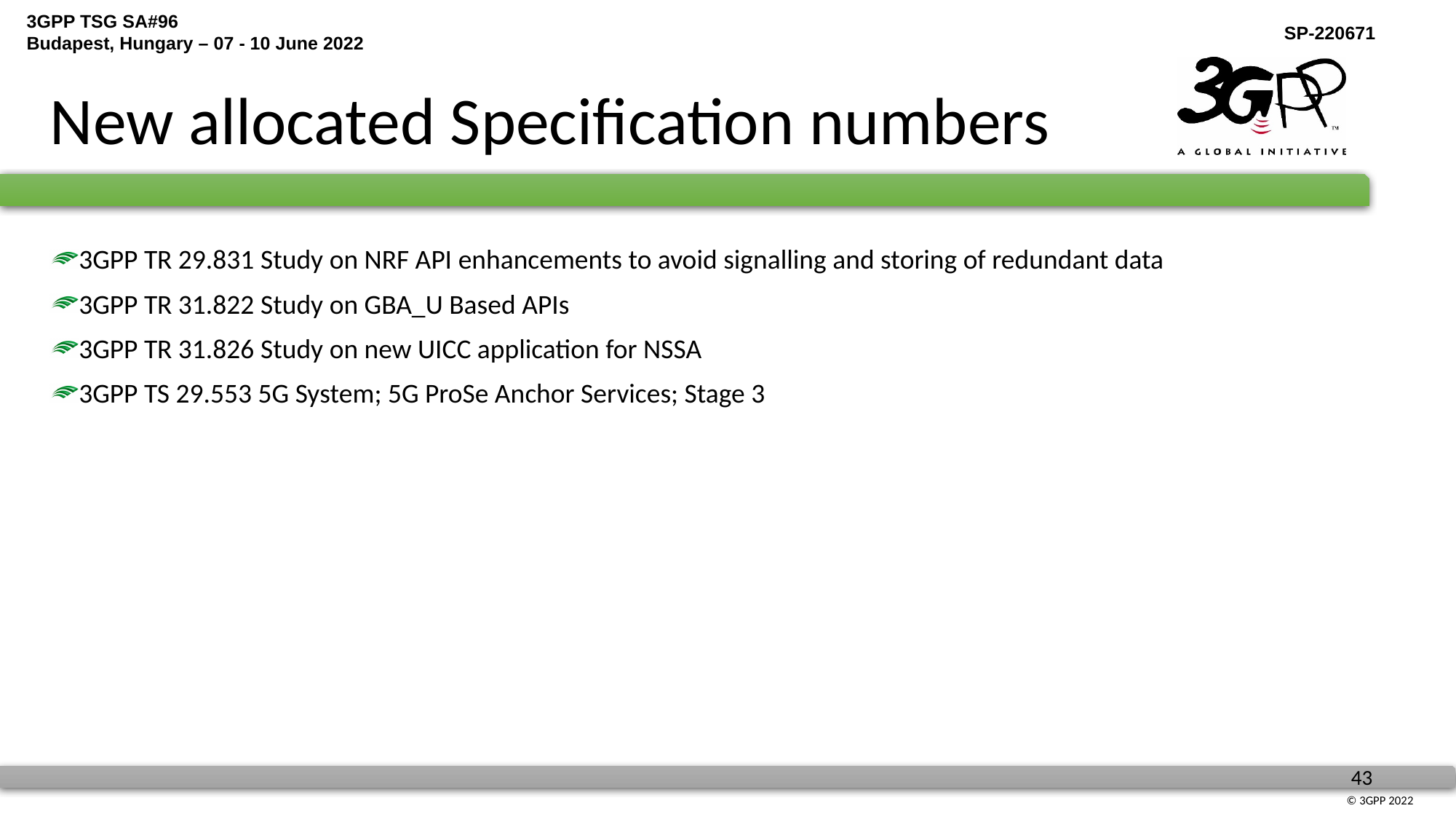

# New allocated Specification numbers
3GPP TR 29.831 Study on NRF API enhancements to avoid signalling and storing of redundant data
3GPP TR 31.822 Study on GBA_U Based APIs
3GPP TR 31.826 Study on new UICC application for NSSA
3GPP TS 29.553 5G System; 5G ProSe Anchor Services; Stage 3